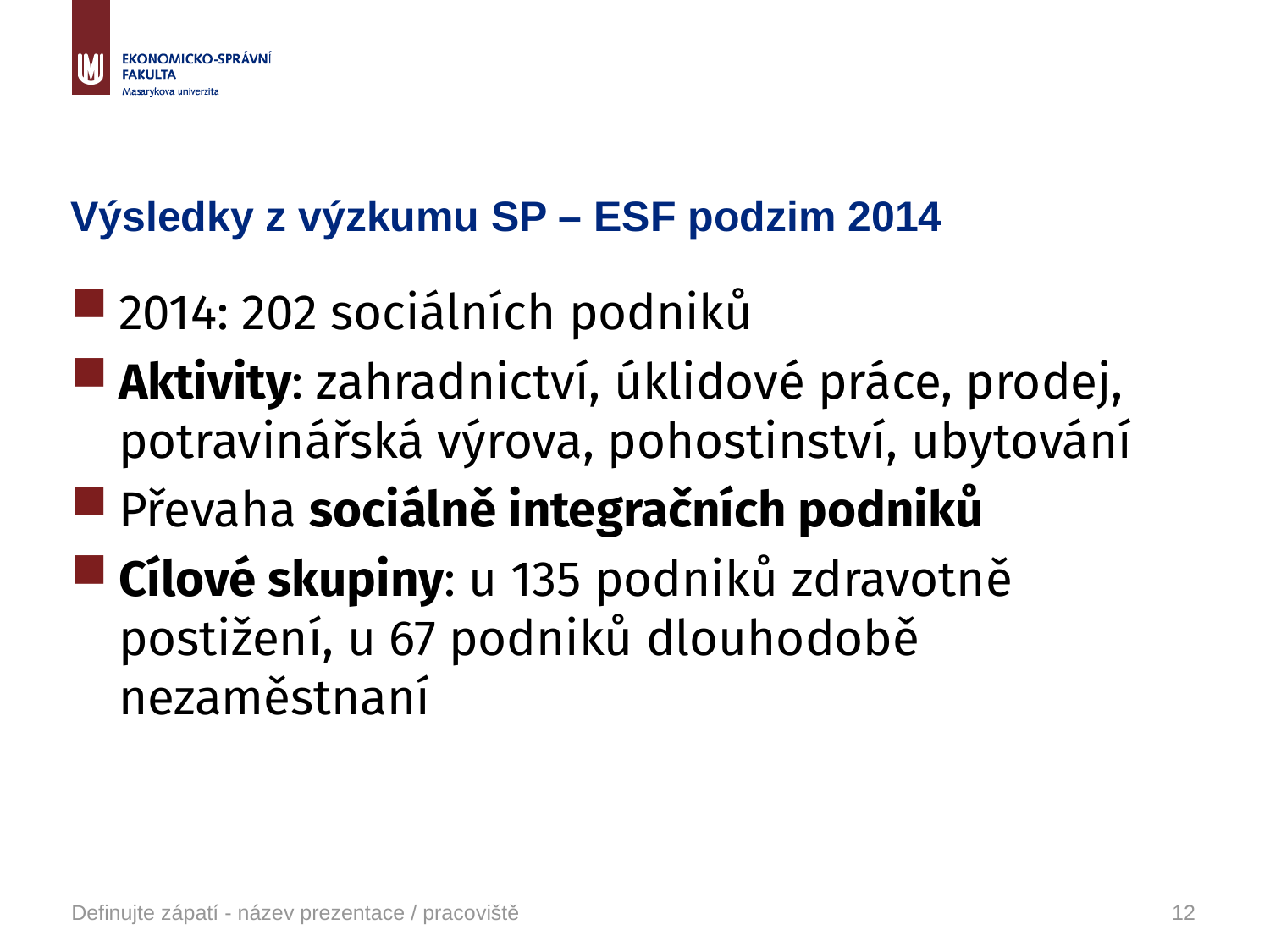

# Výsledky z výzkumu SP – ESF podzim 2014
2014: 202 sociálních podniků
Aktivity: zahradnictví, úklidové práce, prodej, potravinářská výrova, pohostinství, ubytování
Převaha sociálně integračních podniků
Cílové skupiny: u 135 podniků zdravotně postižení, u 67 podniků dlouhodobě nezaměstnaní
Definujte zápatí - název prezentace / pracoviště
12